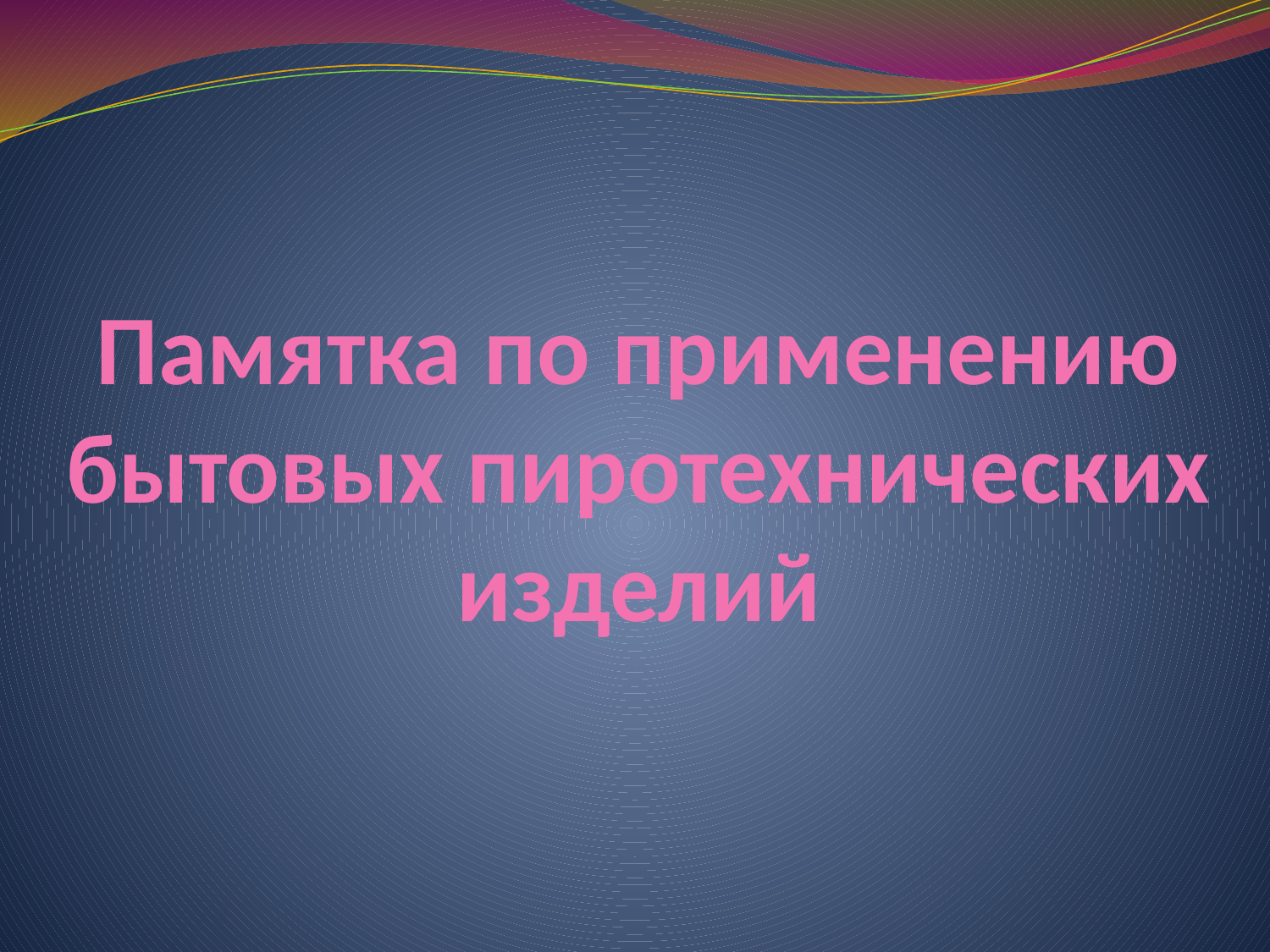

# Памятка по применению бытовых пиротехнических изделий